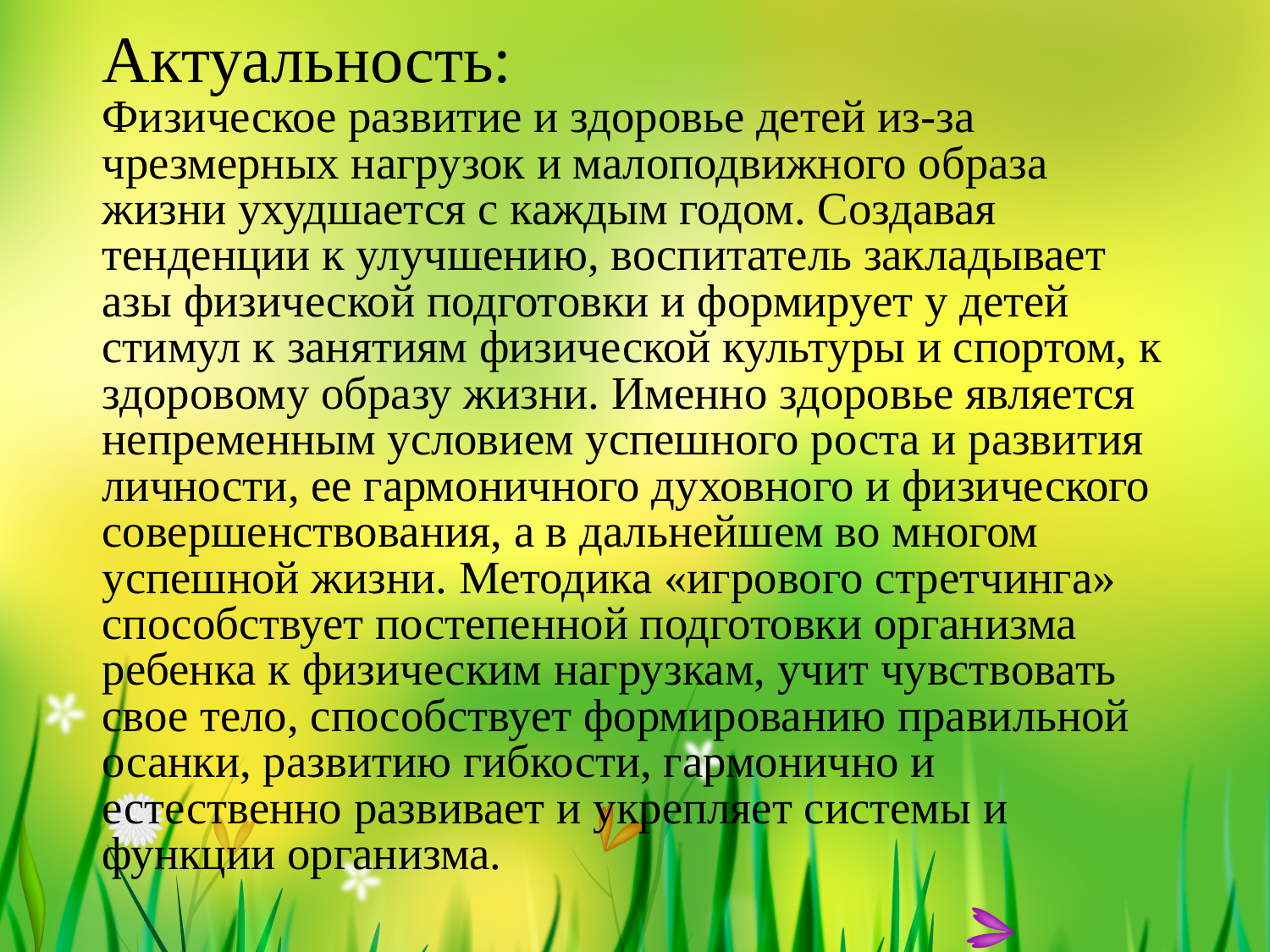

# Актуальность: Физическое развитие и здоровье детей из-за чрезмерных нагрузок и малоподвижного образа жизни ухудшается с каждым годом. Создавая тенденции к улучшению, воспитатель закладывает азы физической подготовки и формирует у детей стимул к занятиям физической культуры и спортом, к здоровому образу жизни. Именно здоровье является непременным условием успешного роста и развития личности, ее гармоничного духовного и физического совершенствования, а в дальнейшем во многом успешной жизни. Методика «игрового стретчинга» способствует постепенной подготовки организма ребенка к физическим нагрузкам, учит чувствовать свое тело, способствует формированию правильной осанки, развитию гибкости, гармонично и естественно развивает и укрепляет системы и функции организма.